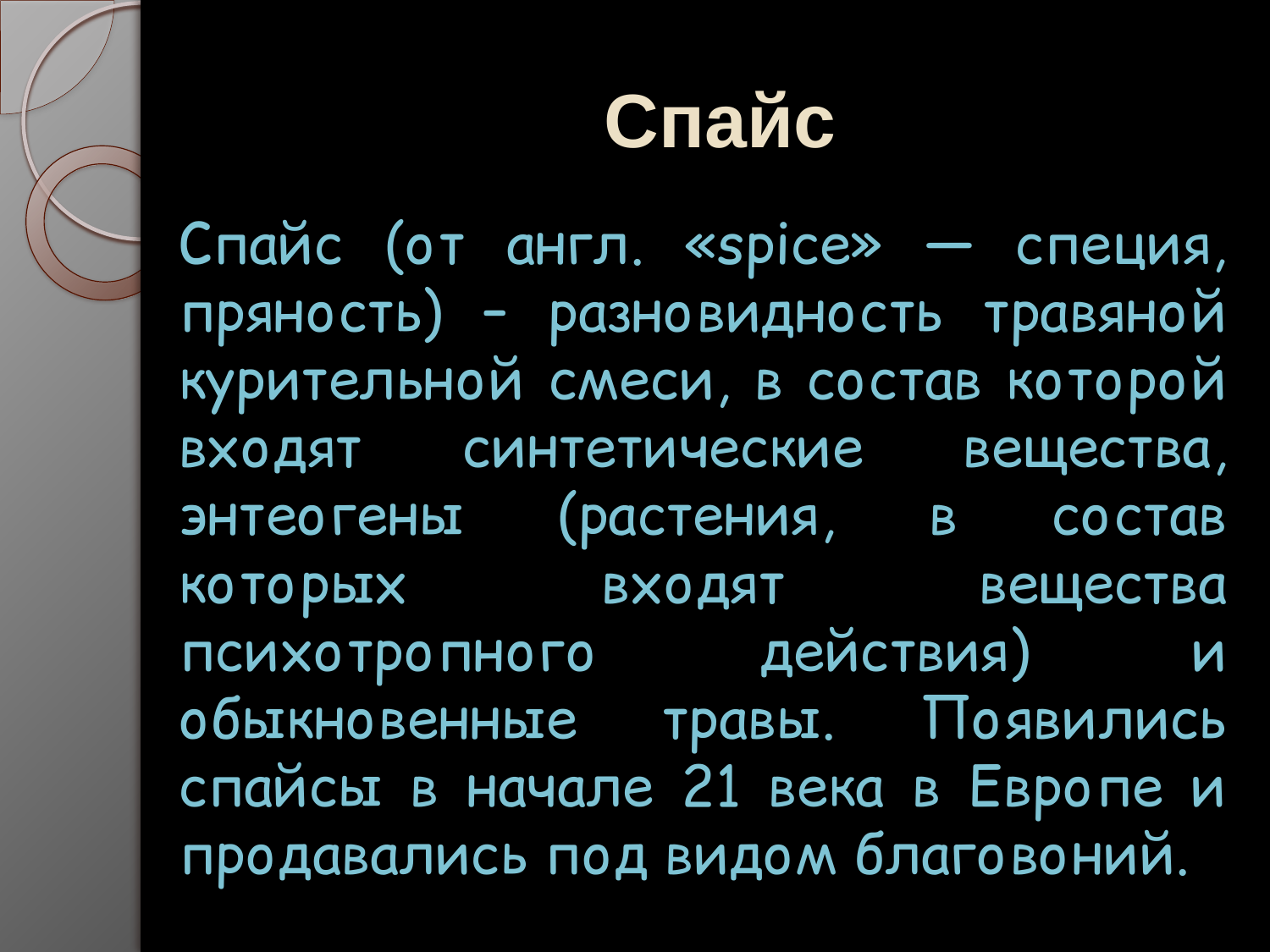

# Спайс
Спайс (от англ. «spice» — специя, пряность) – разновидность травяной курительной смеси, в состав которой входят синтетические вещества, энтеогены (растения, в состав которых входят вещества психотропного действия) и обыкновенные травы. Появились спайсы в начале 21 века в Европе и продавались под видом благовоний.